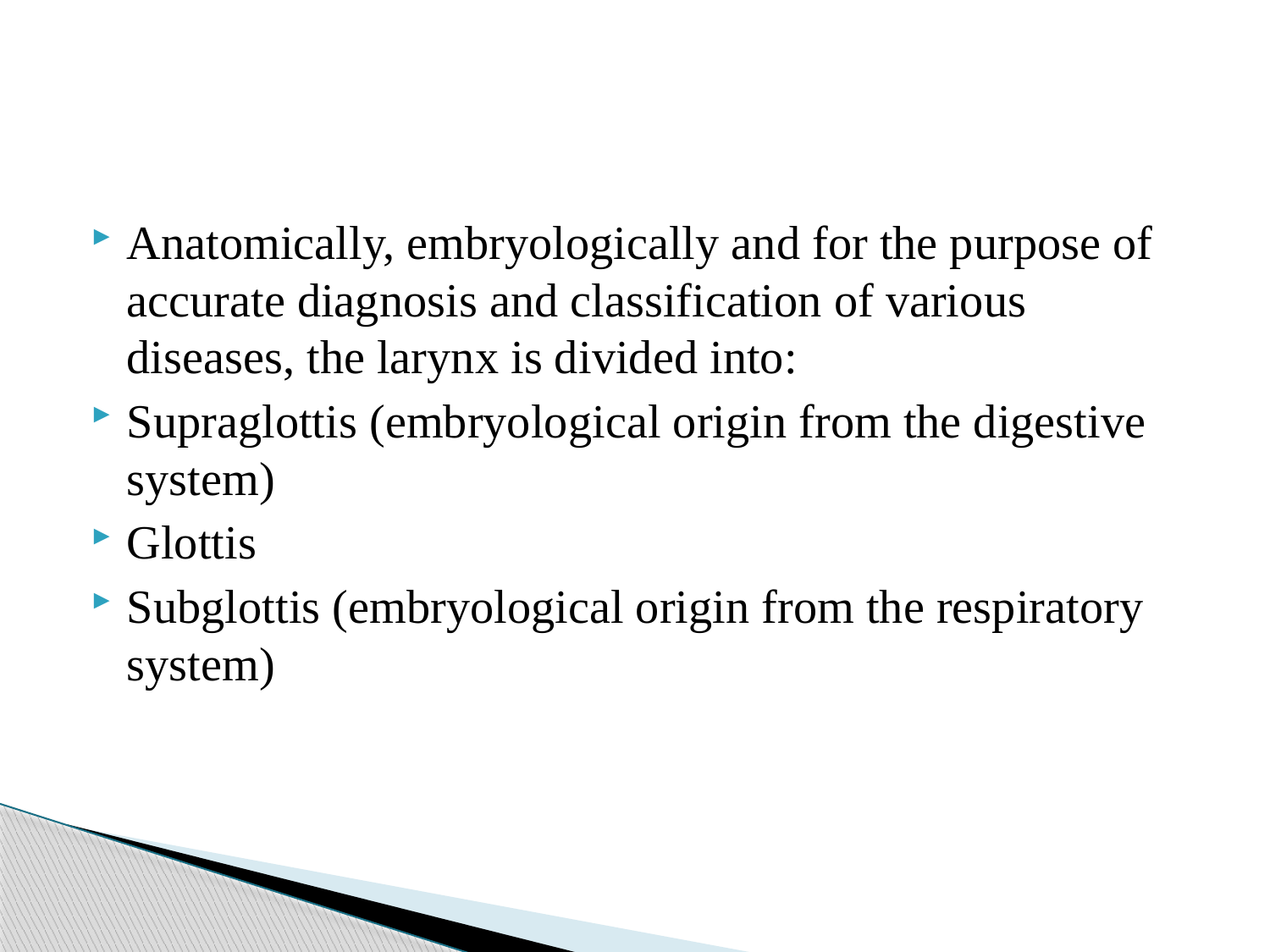

#
Anatomically, embryologically and for the purpose of accurate diagnosis and classification of various diseases, the larynx is divided into:
Supraglottis (embryological origin from the digestive system)
Glottis
Subglottis (embryological origin from the respiratory system)